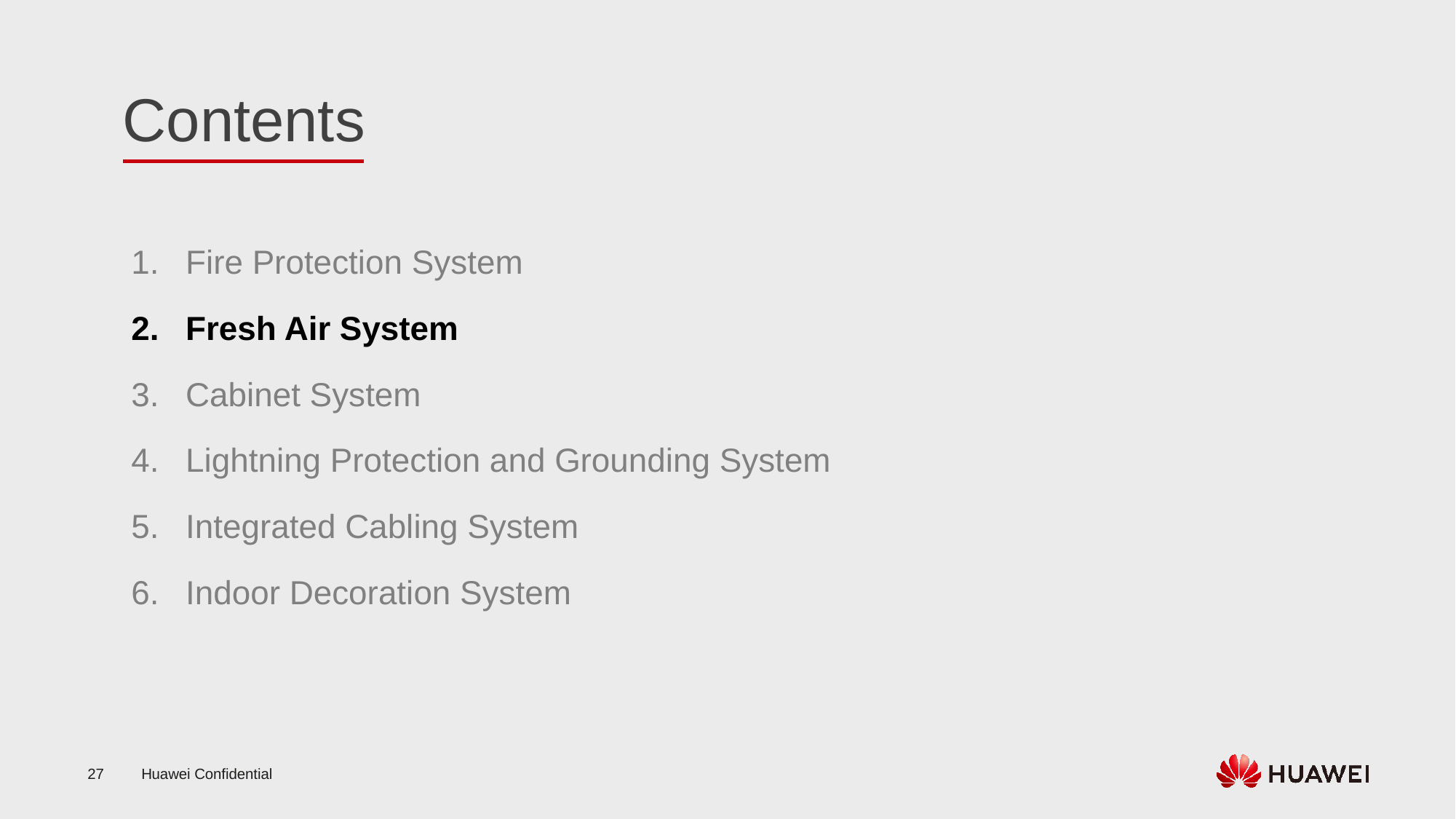

Fire Protection System
Fresh Air System
Cabinet System
Lightning Protection and Grounding System
Integrated Cabling System
Indoor Decoration System